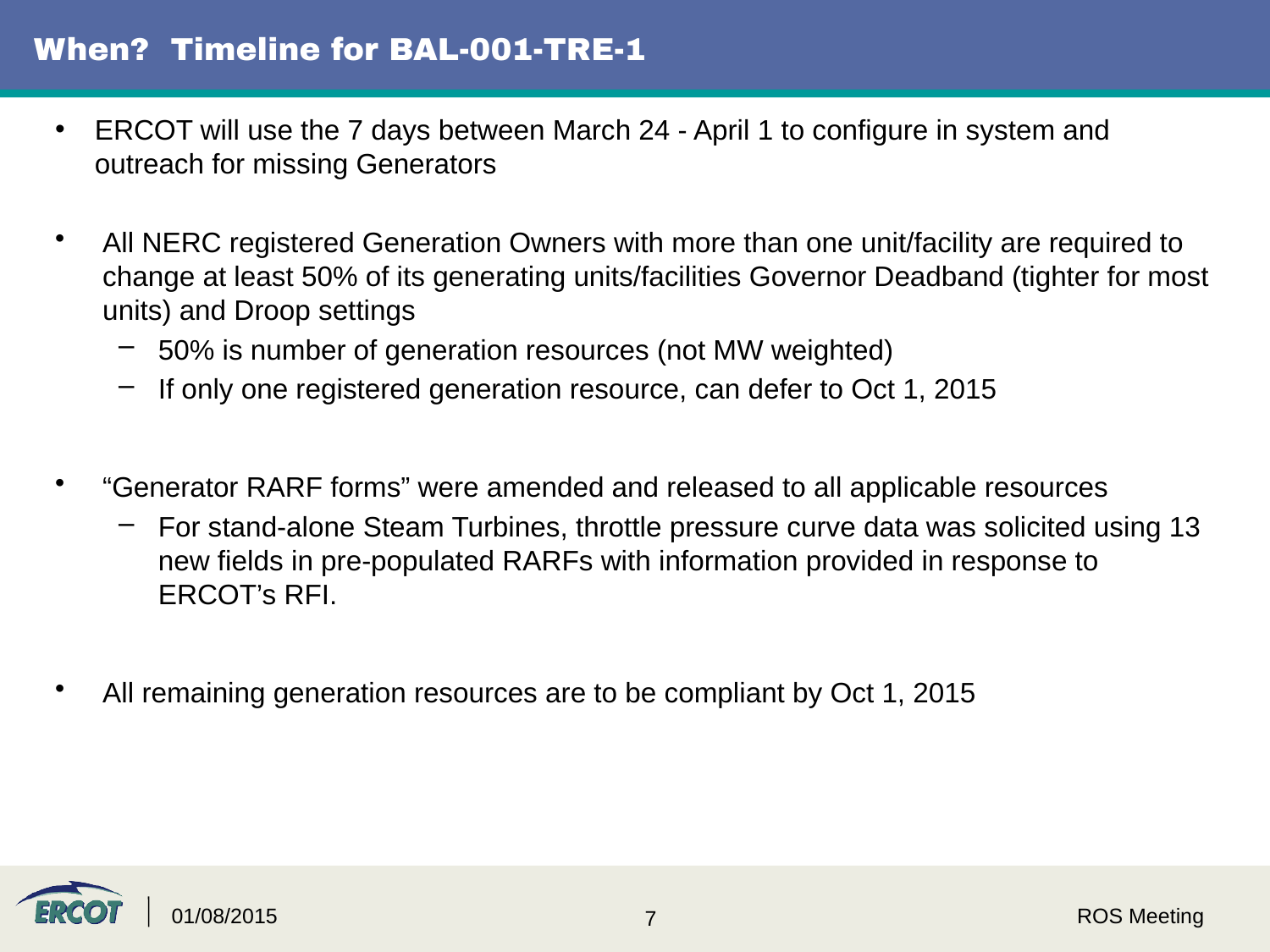

# When?  Timeline for BAL-001-TRE-1
ERCOT will use the 7 days between March 24 - April 1 to configure in system and outreach for missing Generators

All NERC registered Generation Owners with more than one unit/facility are required to change at least 50% of its generating units/facilities Governor Deadband (tighter for most units) and Droop settings
50% is number of generation resources (not MW weighted)
If only one registered generation resource, can defer to Oct 1, 2015

“Generator RARF forms” were amended and released to all applicable resources
For stand-alone Steam Turbines, throttle pressure curve data was solicited using 13 new fields in pre-populated RARFs with information provided in response to ERCOT’s RFI.

All remaining generation resources are to be compliant by Oct 1, 2015

01/08/2015
ROS Meeting